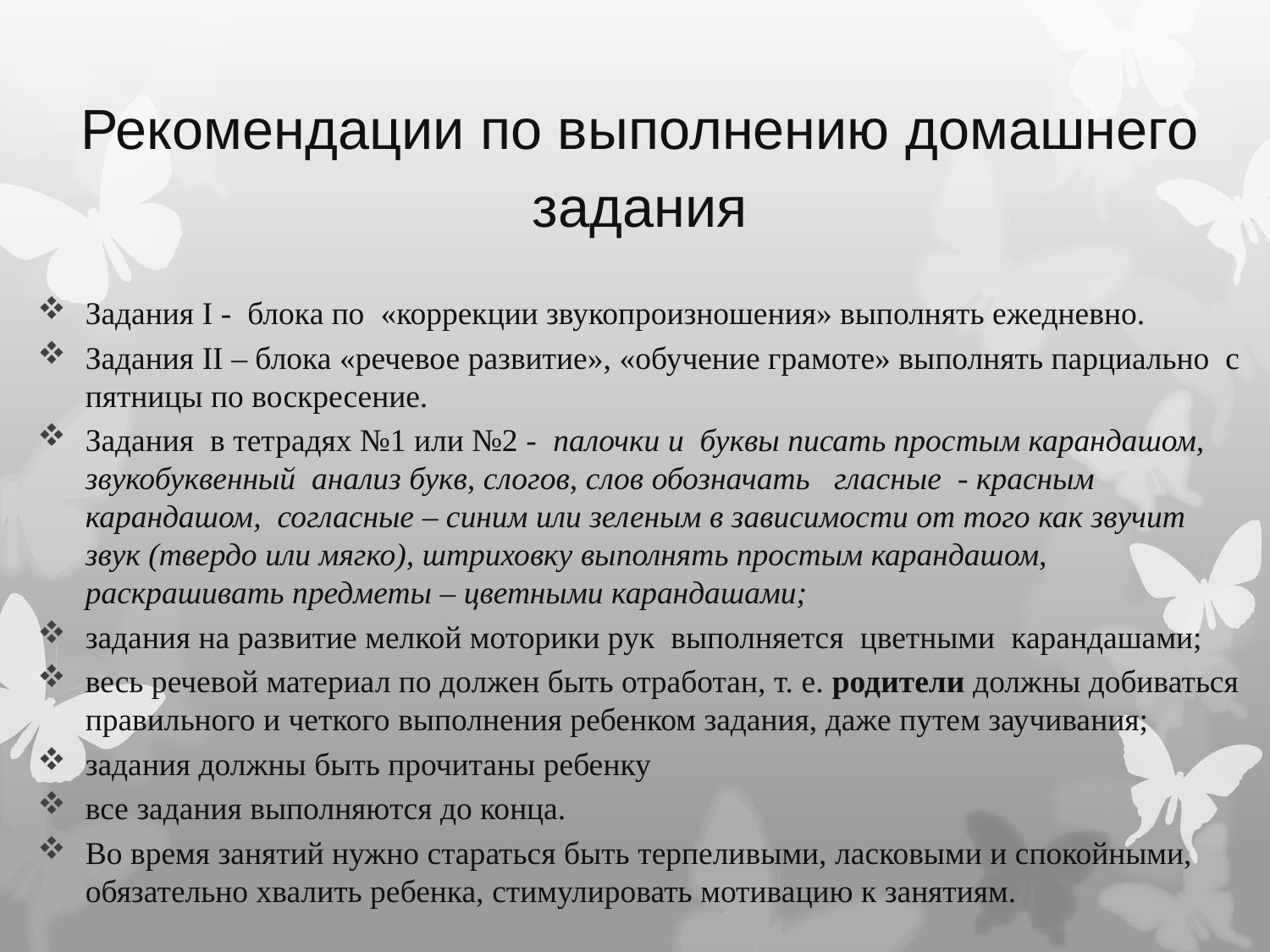

# Рекомендации по выполнению домашнего задания
Задания I -  блока по  «коррекции звукопроизношения» выполнять ежедневно.
Задания II – блока «речевое развитие», «обучение грамоте» выполнять парциально  с пятницы по воскресение.
Задания  в тетрадях №1 или №2 -  палочки и  буквы писать простым карандашом, звукобуквенный  анализ букв, слогов, слов обозначать   гласные  - красным карандашом,  согласные – синим или зеленым в зависимости от того как звучит звук (твердо или мягко), штриховку выполнять простым карандашом, раскрашивать предметы – цветными карандашами;
задания на развитие мелкой моторики рук  выполняется  цветными  карандашами;
весь речевой материал по должен быть отработан, т. е. родители должны добиваться правильного и четкого выполнения ребенком задания, даже путем заучивания;
задания должны быть прочитаны ребенку
все задания выполняются до конца.
Во время занятий нужно стараться быть терпеливыми, ласковыми и спокойными, обязательно хвалить ребенка, стимулировать мотивацию к занятиям.